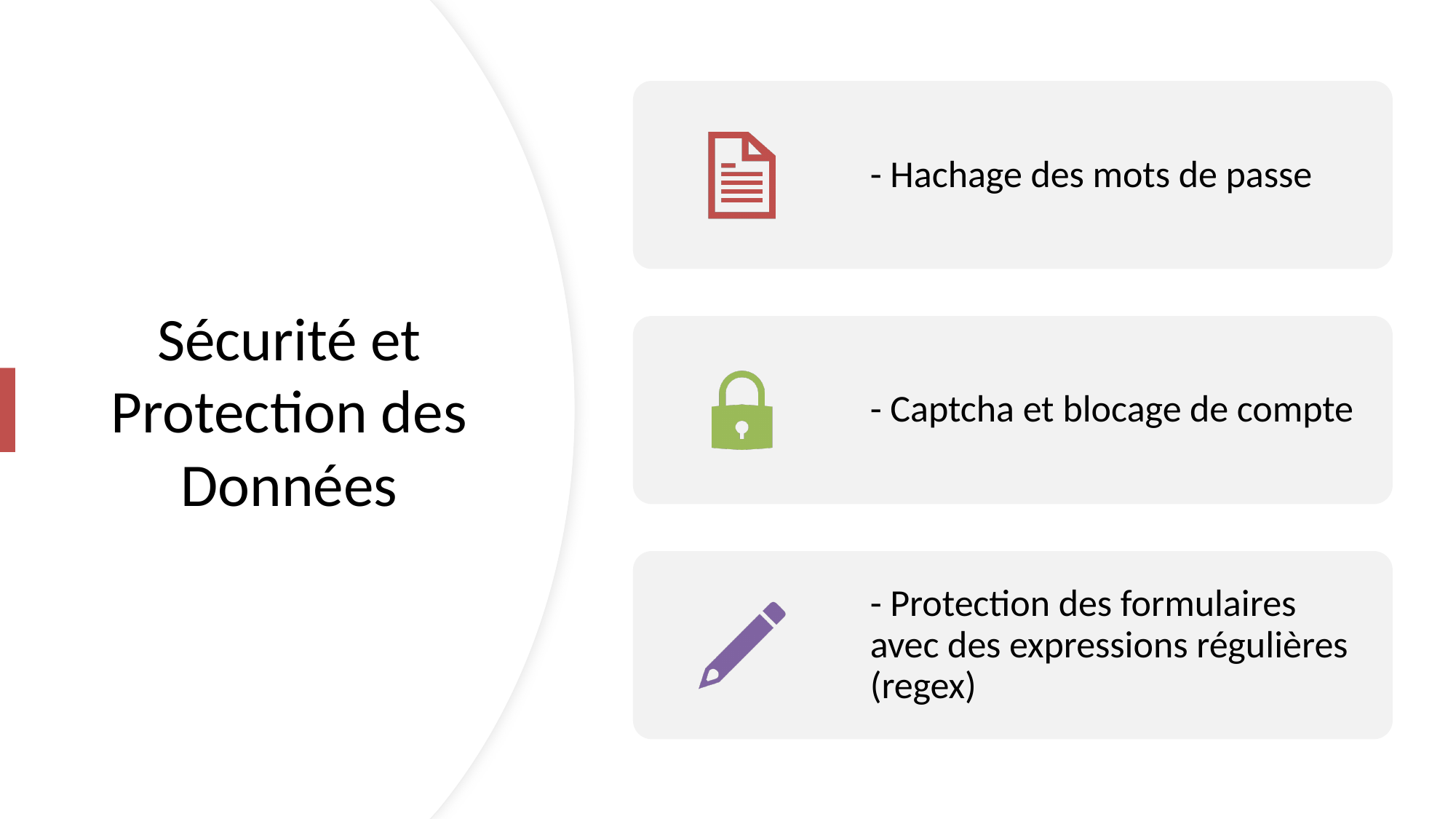

- Hachage des mots de passe
- Captcha et blocage de compte
- Protection des formulaires avec des expressions régulières (regex)
# Sécurité et Protection des Données